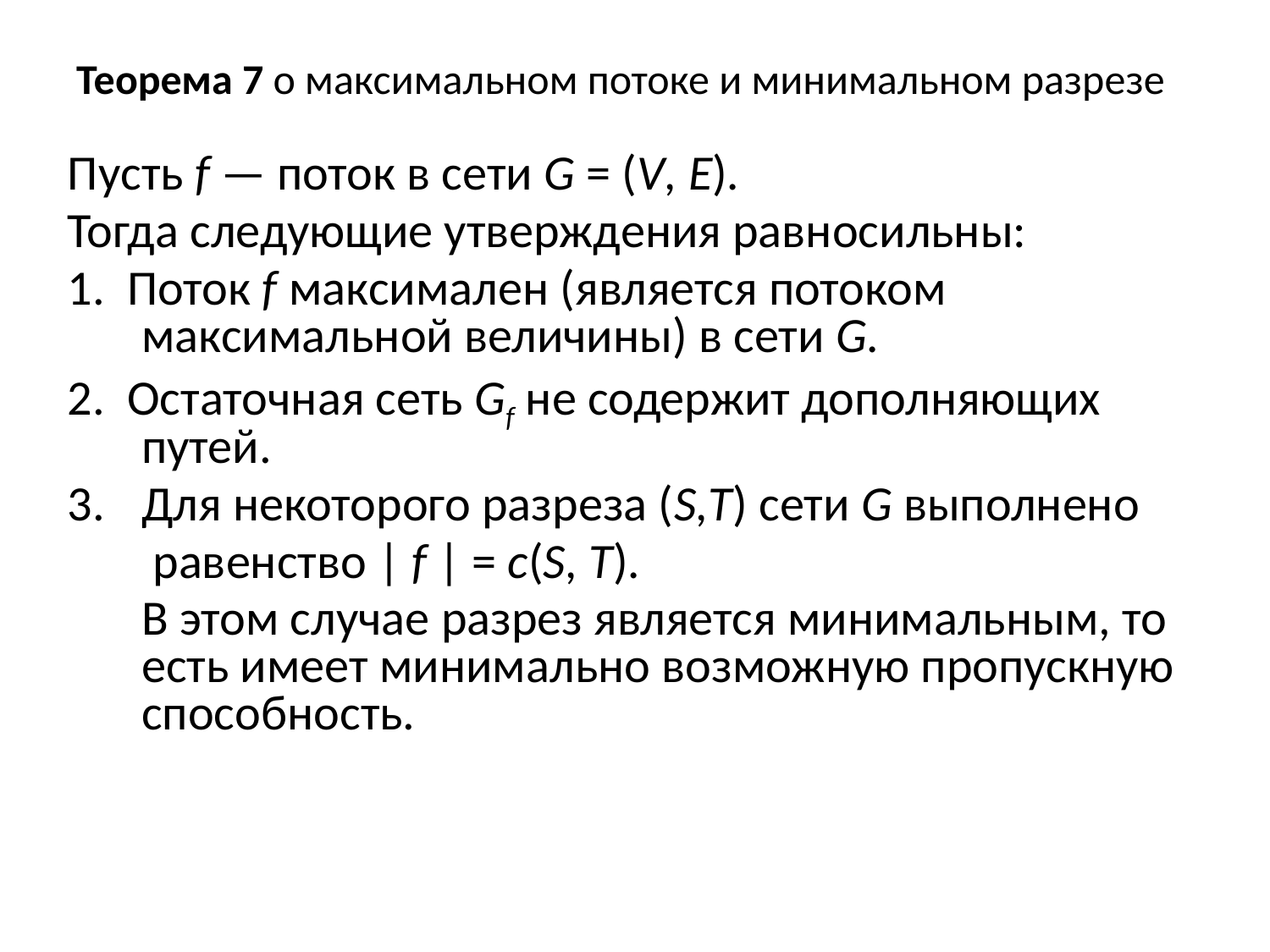

# Теорема 7 о максимальном потоке и минимальном разрезе
Пусть f — поток в сети G = (V, Е).
Тогда следующие утверждения равносильны:
1.  Поток f максимален (является потоком максимальной величины) в сети G.
2.  Остаточная сеть Gf не содержит дополняющих путей.
Для некоторого разреза (S,T) сети G выполнено
	 равенство | f | = c(S, T).
	В этом случае разрез является минимальным, то есть имеет минимально возможную пропускную способность.